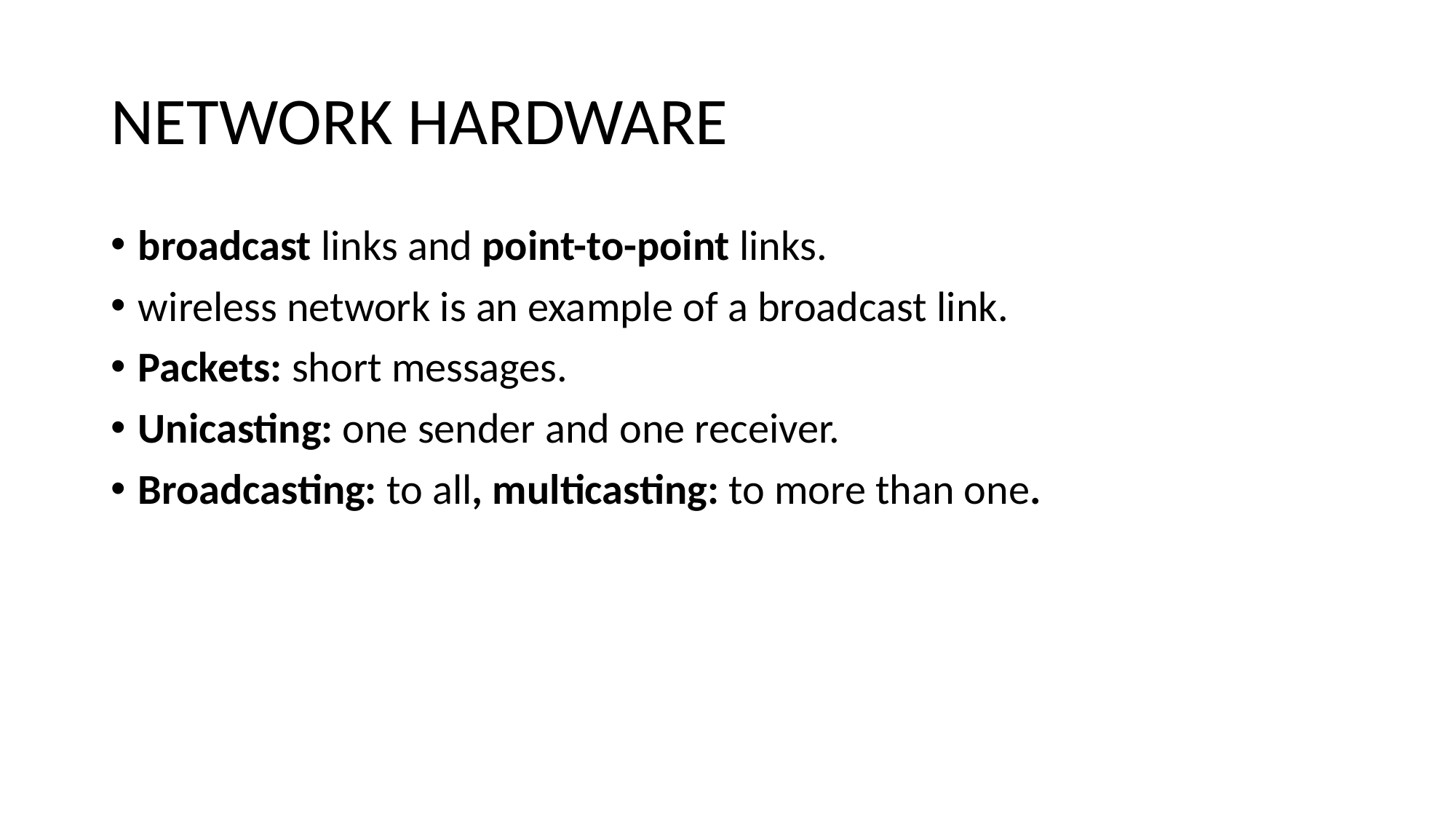

# NETWORK HARDWARE
broadcast links and point-to-point links.
wireless network is an example of a broadcast link.
Packets: short messages.
Unicasting: one sender and one receiver.
Broadcasting: to all, multicasting: to more than one.